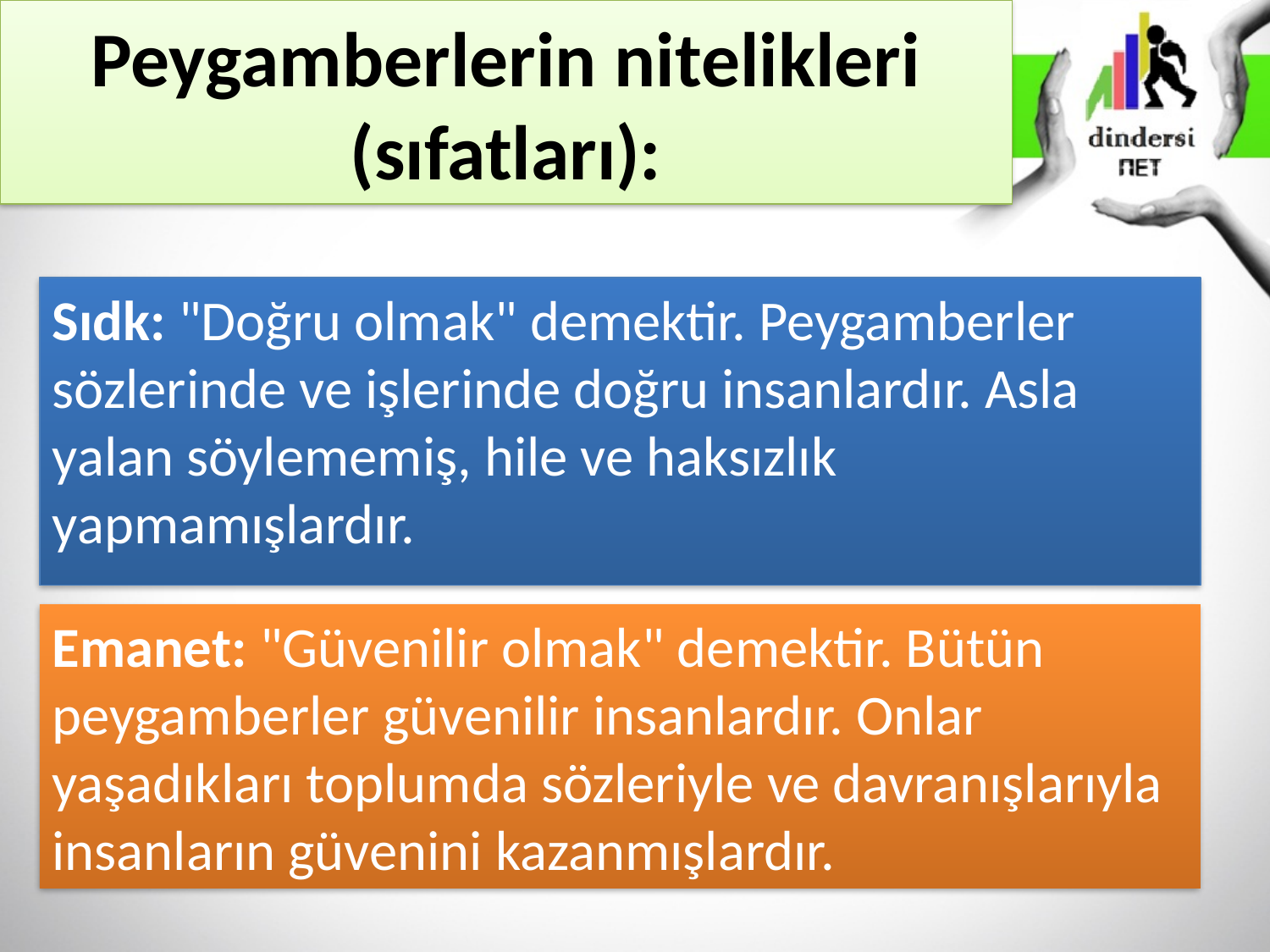

# Peygamberlerin nitelikleri (sıfatları):
Sıdk: "Doğru olmak" demektir. Peygamberler sözlerinde ve işlerinde doğru insanlardır. Asla yalan söylememiş, hile ve haksızlık yapmamışlardır.
Emanet: "Güvenilir olmak" demektir. Bütün peygamberler güvenilir insanlardır. Onlar yaşadıkları toplumda sözleriyle ve davranışlarıyla insanların güvenini kazanmışlardır.